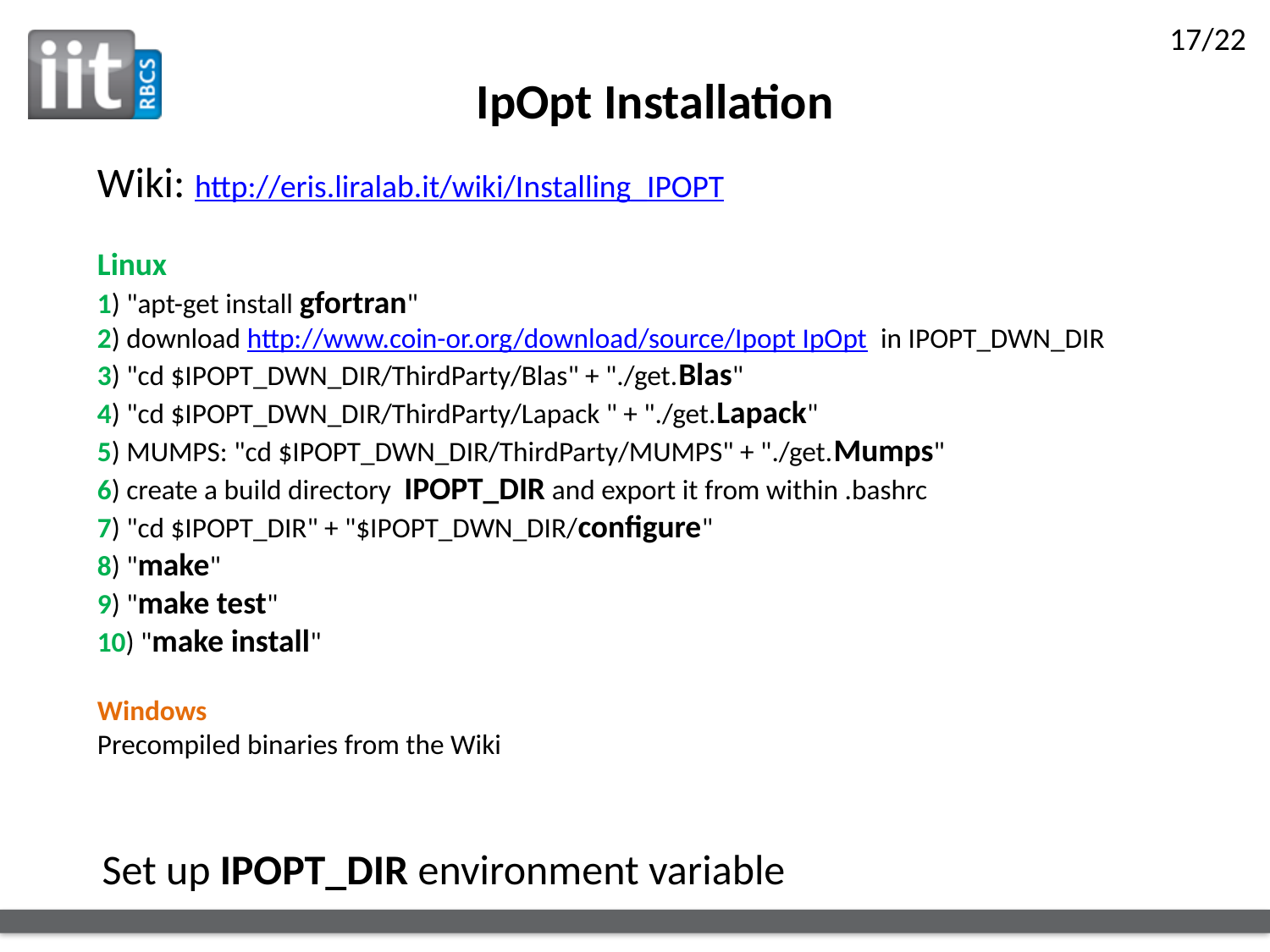

17/22
IpOpt Installation
Wiki: http://eris.liralab.it/wiki/Installing_IPOPT

Linux
1) "apt-get install gfortran"
2) download http://www.coin-or.org/download/source/Ipopt IpOpt  in IPOPT_DWN_DIR
3) "cd $IPOPT_DWN_DIR/ThirdParty/Blas" + "./get.Blas"
4) "cd $IPOPT_DWN_DIR/ThirdParty/Lapack " + "./get.Lapack"
5) MUMPS: "cd $IPOPT_DWN_DIR/ThirdParty/MUMPS" + "./get.Mumps"
6) create a build directory  IPOPT_DIR and export it from within .bashrc
7) "cd $IPOPT_DIR" + "$IPOPT_DWN_DIR/configure"
8) "make"
9) "make test"
10) "make install"

Windows
Precompiled binaries from the Wiki
Set up IPOPT_DIR environment variable